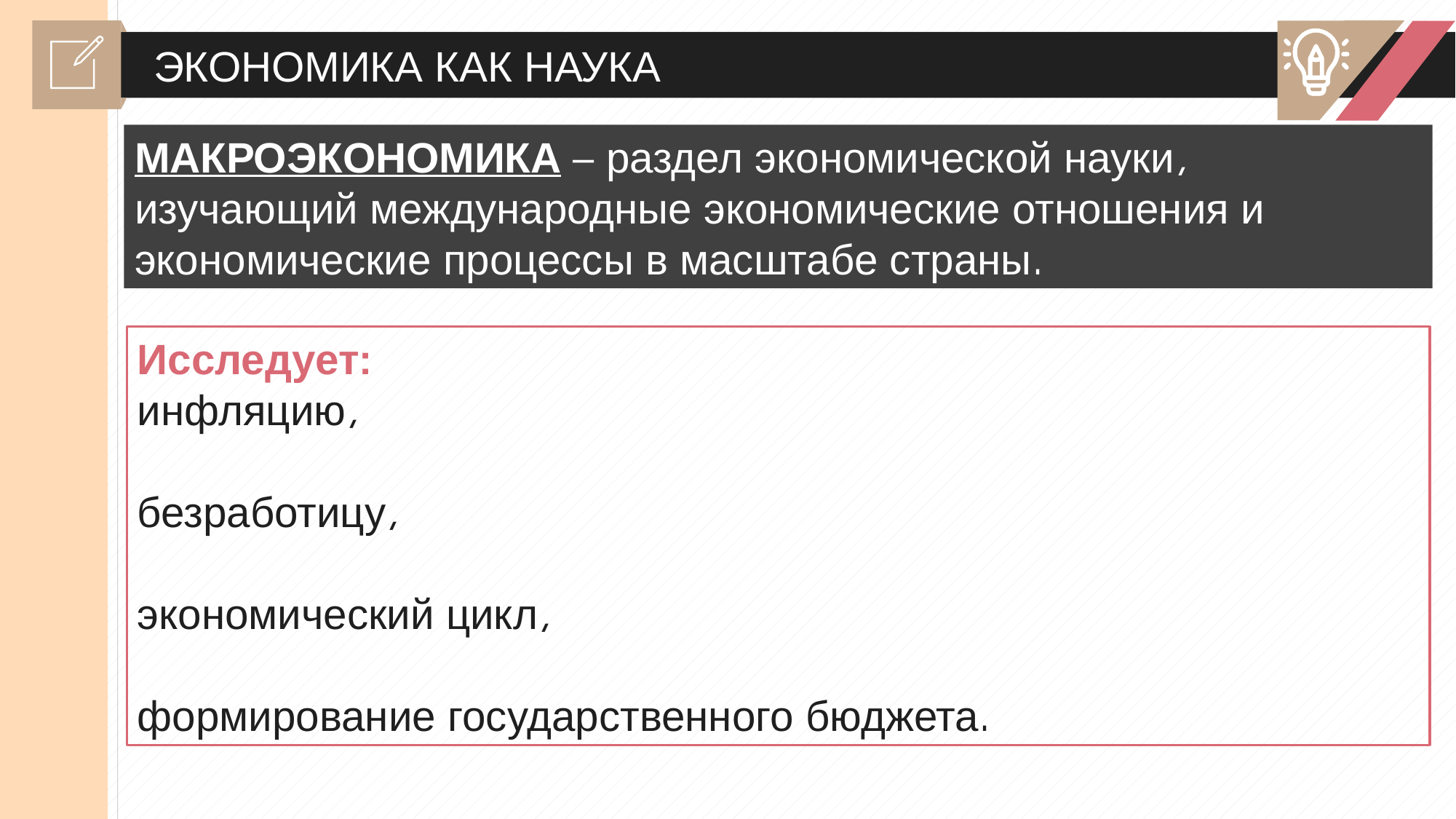

ЭКОНОМИКА КАК НАУКА

МАКРОЭКОНОМИКА – раздел экономической науки, изучающий международные экономические отношения и  экономические процессы в масштабе страны.
Исследует:
инфляцию,

безработицу,

экономический цикл,

формирование государственного бюджета.